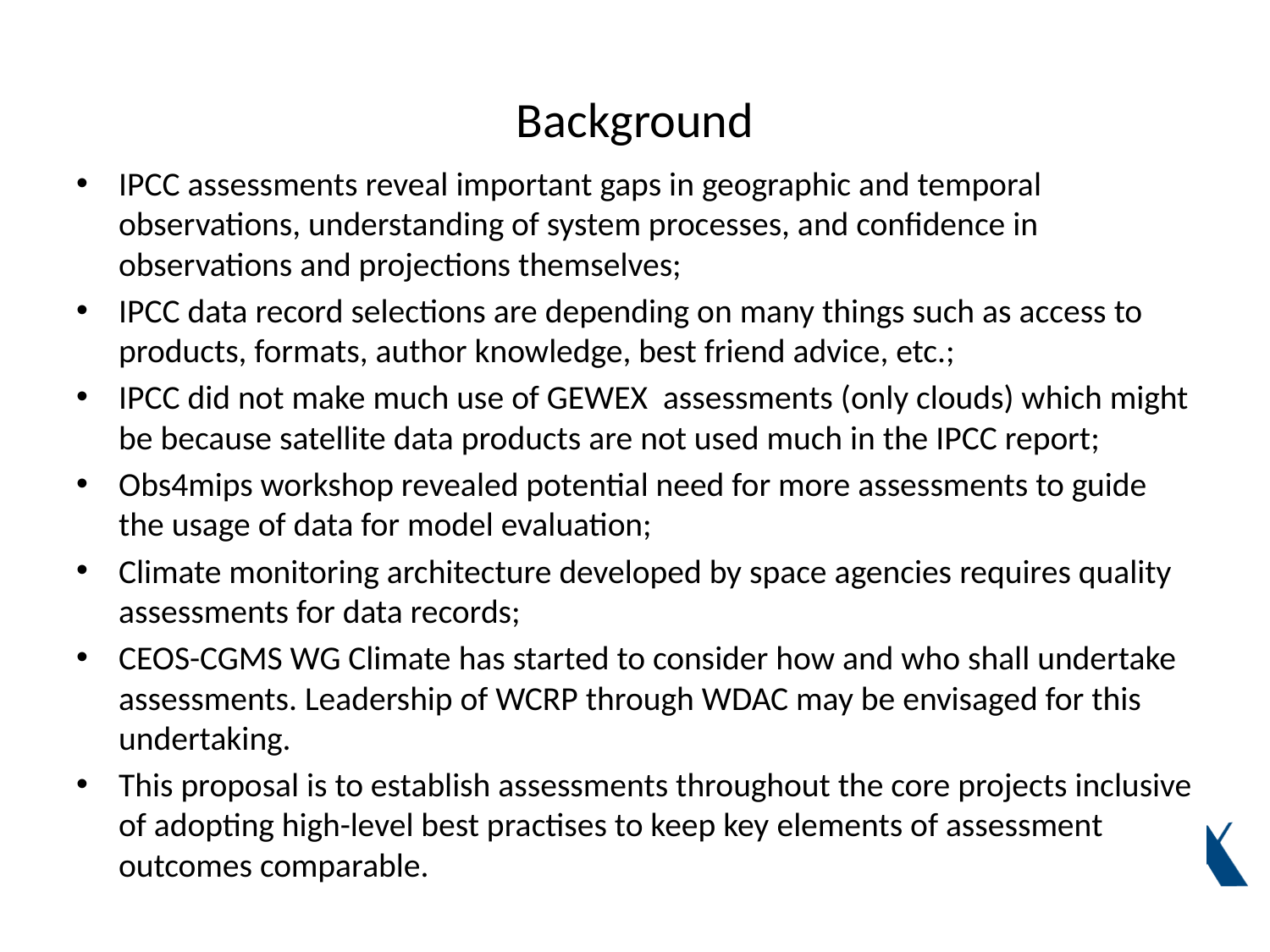

# Background
IPCC assessments reveal important gaps in geographic and temporal observations, understanding of system processes, and confidence in observations and projections themselves;
IPCC data record selections are depending on many things such as access to products, formats, author knowledge, best friend advice, etc.;
IPCC did not make much use of GEWEX  assessments (only clouds) which might be because satellite data products are not used much in the IPCC report;
Obs4mips workshop revealed potential need for more assessments to guide the usage of data for model evaluation;
Climate monitoring architecture developed by space agencies requires quality assessments for data records;
CEOS-CGMS WG Climate has started to consider how and who shall undertake assessments. Leadership of WCRP through WDAC may be envisaged for this undertaking.
This proposal is to establish assessments throughout the core projects inclusive of adopting high-level best practises to keep key elements of assessment outcomes comparable.